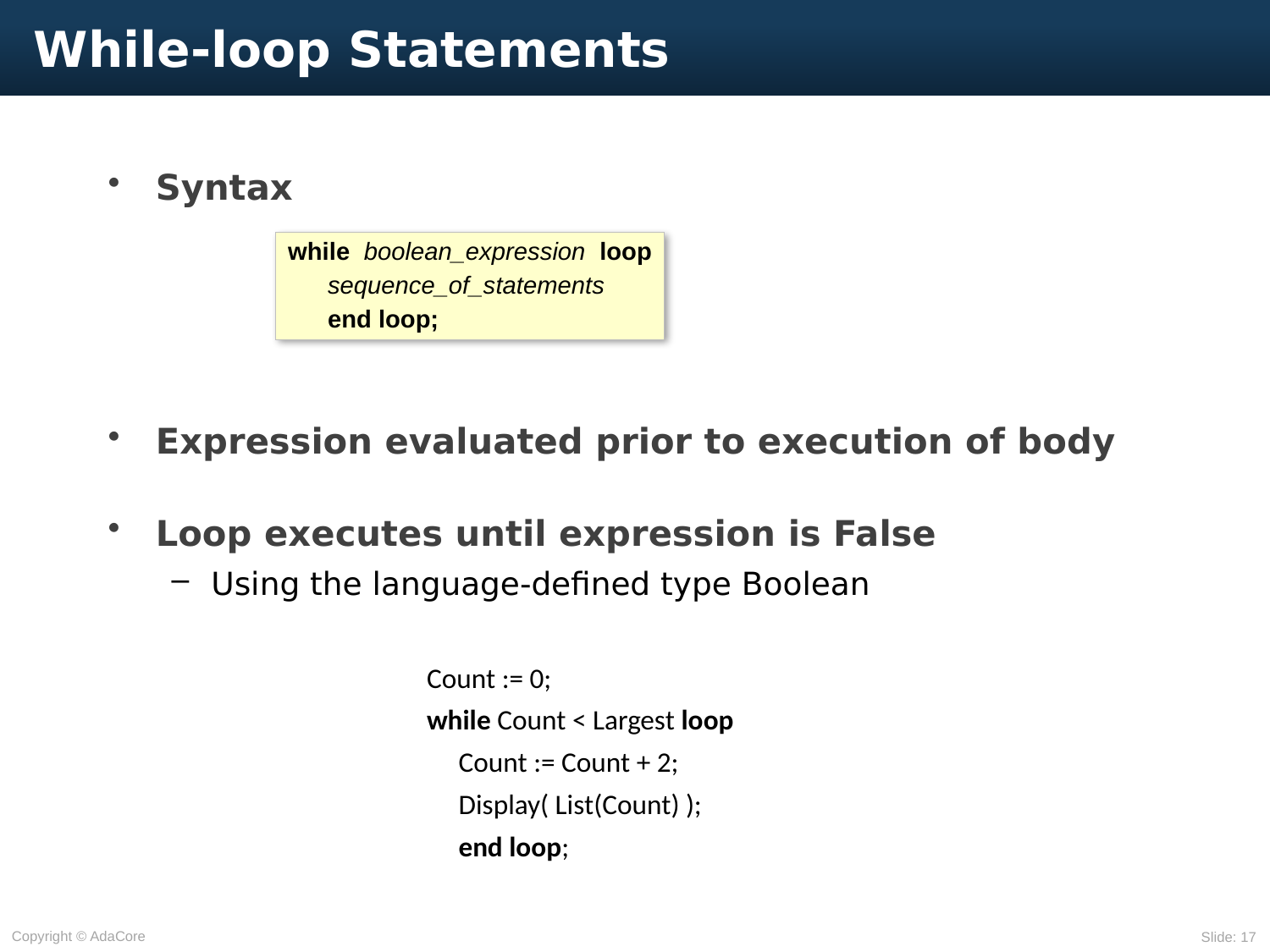

# While-loop Statements
Syntax

Expression evaluated prior to execution of body
Loop executes until expression is False
Using the language-defined type Boolean
while  boolean_expression  loop
sequence_of_statements
end loop;
Count := 0;
while Count < Largest loop
Count := Count + 2;
Display( List(Count) );
end loop;